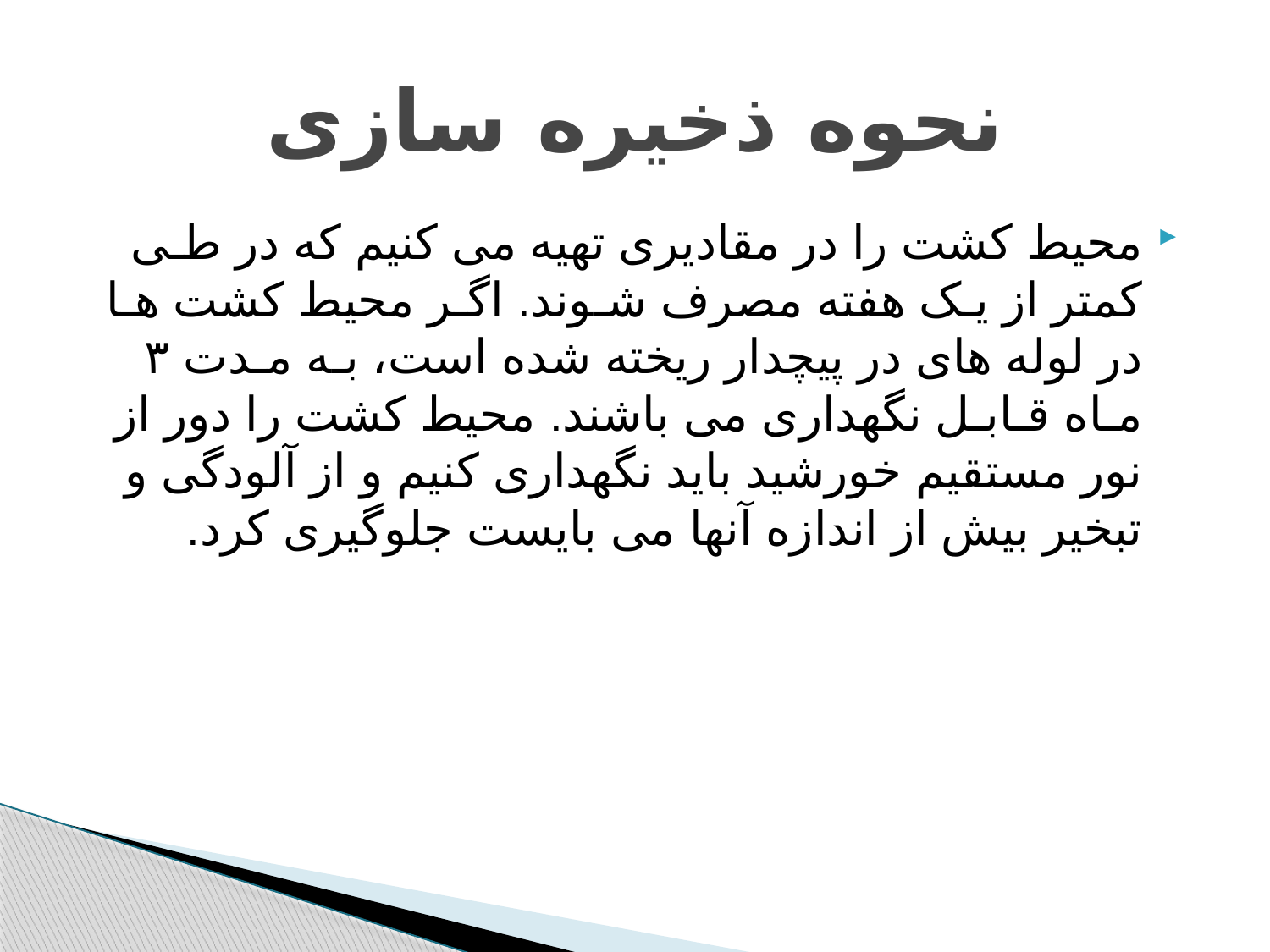

# نحوه ذخیره سازی
محیط کشت را در مقادیری تهیه می کنیم که در طـی کمتر از یـک هفته مصرف شـوند. اگـر محیط کشت هـا در لوله های در پیچدار ریخته شده است، بـه مـدت ۳ مـاه قـابـل نگهداری می باشند. محیط کشت را دور از نور مستقیم خورشید باید نگهداری کنیم و از آلودگی و تبخیر بیش از اندازه آنها می بایست جلوگیری کرد.